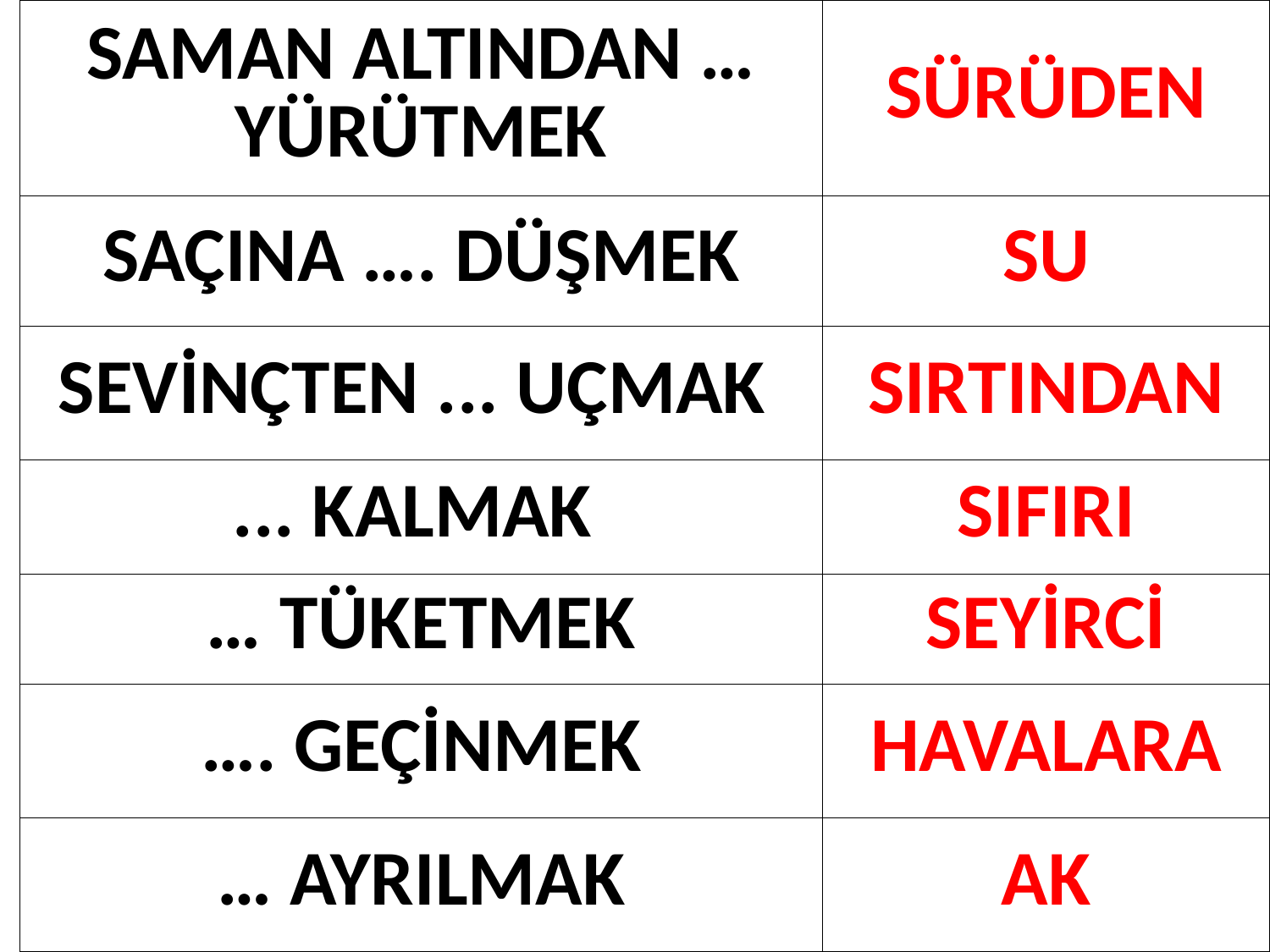

| SAMAN ALTINDAN … YÜRÜTMEK | SÜRÜDEN |
| --- | --- |
| SAÇINA …. DÜŞMEK | SU |
| SEVİNÇTEN ... UÇMAK | SIRTINDAN |
| ... KALMAK | SIFIRI |
| … TÜKETMEK | SEYİRCİ |
| …. GEÇİNMEK | HAVALARA |
| … AYRILMAK | AK |